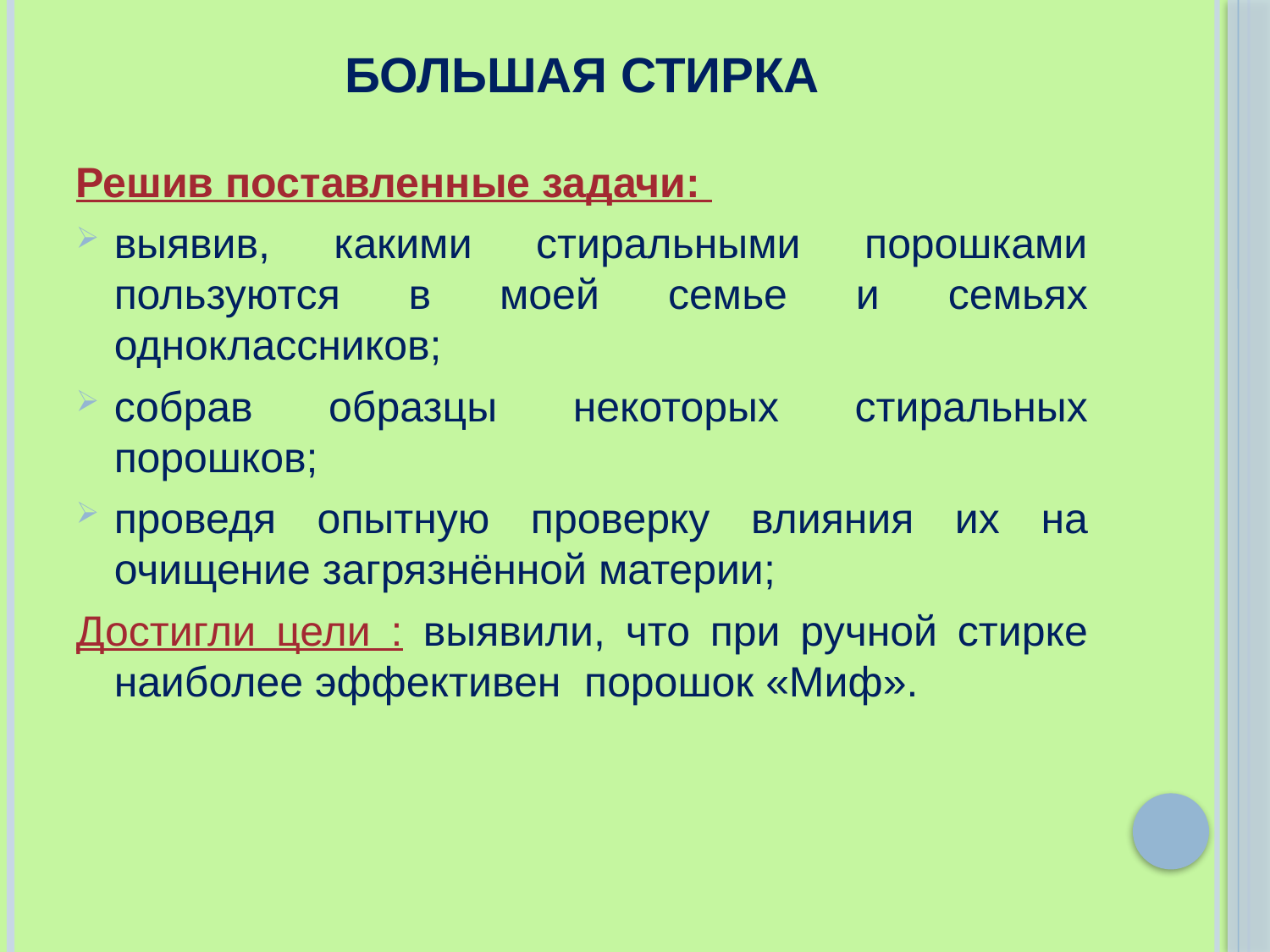

# Большая стирка
Решив поставленные задачи:
выявив, какими стиральными порошками пользуются в моей семье и семьях одноклассников;
собрав образцы некоторых стиральных порошков;
проведя опытную проверку влияния их на очищение загрязнённой материи;
Достигли цели : выявили, что при ручной стирке наиболее эффективен  порошок «Миф».